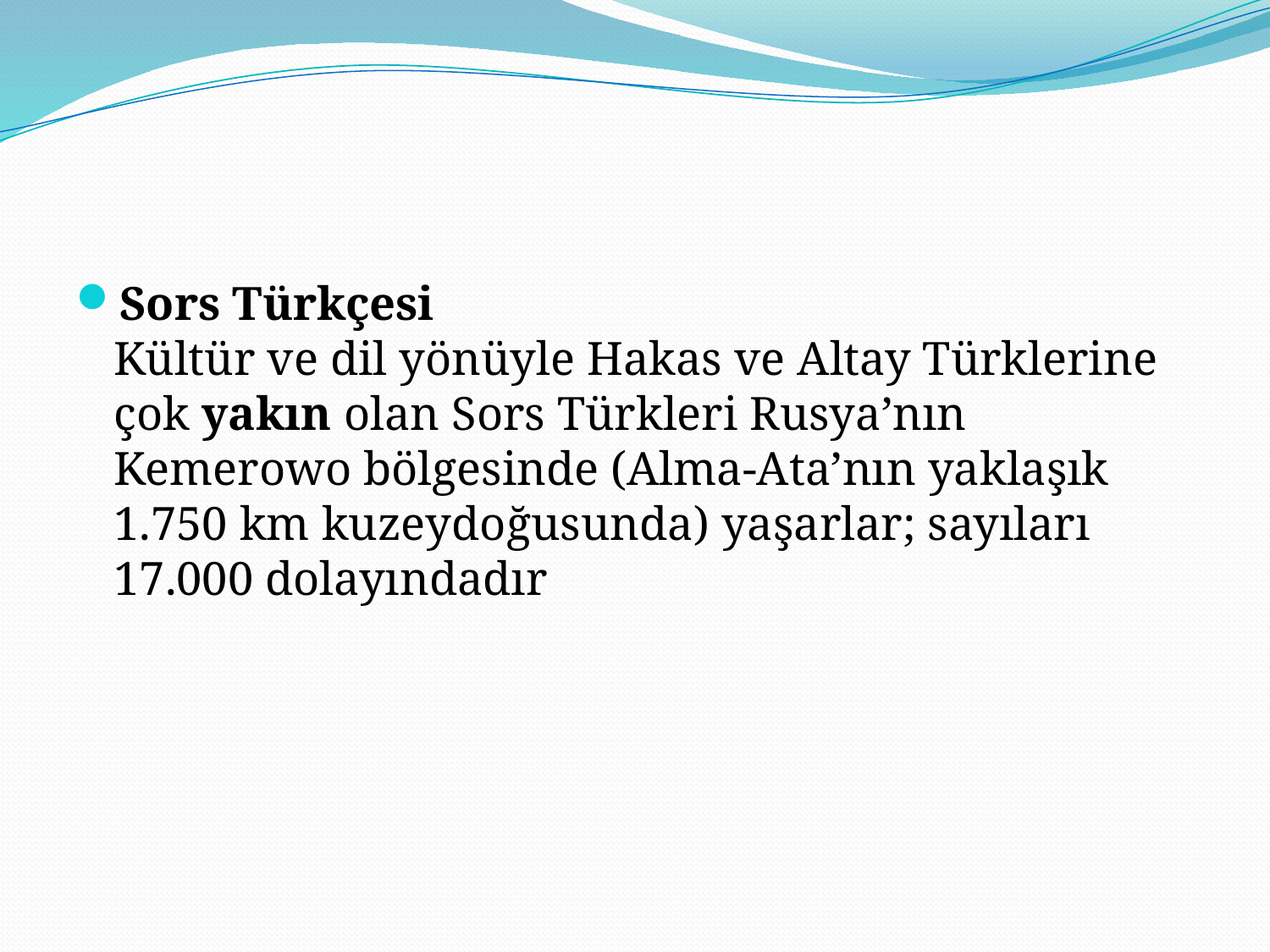

Sors Türkçesi
Kültür ve dil yönüyle Hakas ve Altay Türklerine çok yakın olan Sors Türkleri Rusya’nın Kemerowo bölgesinde (Alma-Ata’nın yaklaşık 1.750 km kuzeydoğusunda) yaşarlar; sayıları 17.000 dolayındadır